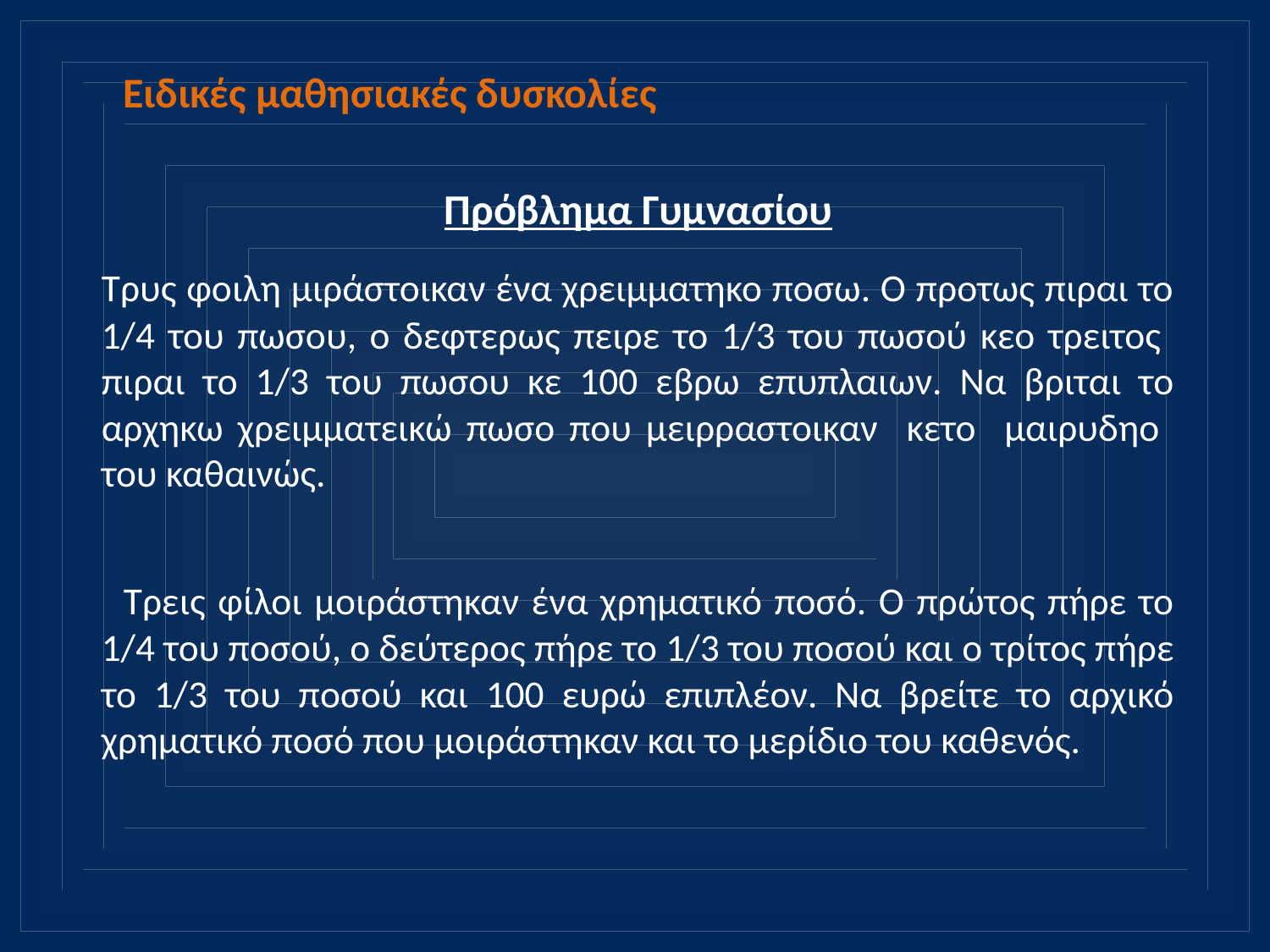

# Ειδικές μαθησιακές δυσκολίες
	Πρόβλημα Γυμνασίου

	Τρυς φοιλη μιράστοικαν ένα χρειμματηκο ποσω. Ο προτως πιραι το 1/4 του πωσου, ο δεφτερως πειρε το 1/3 του πωσού κεο τρειτος  πιραι το 1/3 του πωσου κε 100 εβρω επυπλαιων. Να βριται το αρχηκω χρειμματεικώ πωσο που μειρραστοικαν  κετο  μαιρυδηο  του καθαινώς.

     Τρεις φίλοι μοιράστηκαν ένα χρηματικό ποσό. Ο πρώτος πήρε το 1/4 του ποσού, ο δεύτερος πήρε το 1/3 του ποσού και ο τρίτος πήρε το 1/3 του ποσού και 100 ευρώ επιπλέον. Να βρείτε το αρχικό χρηματικό ποσό που μοιράστηκαν και το μερίδιο του καθενός.